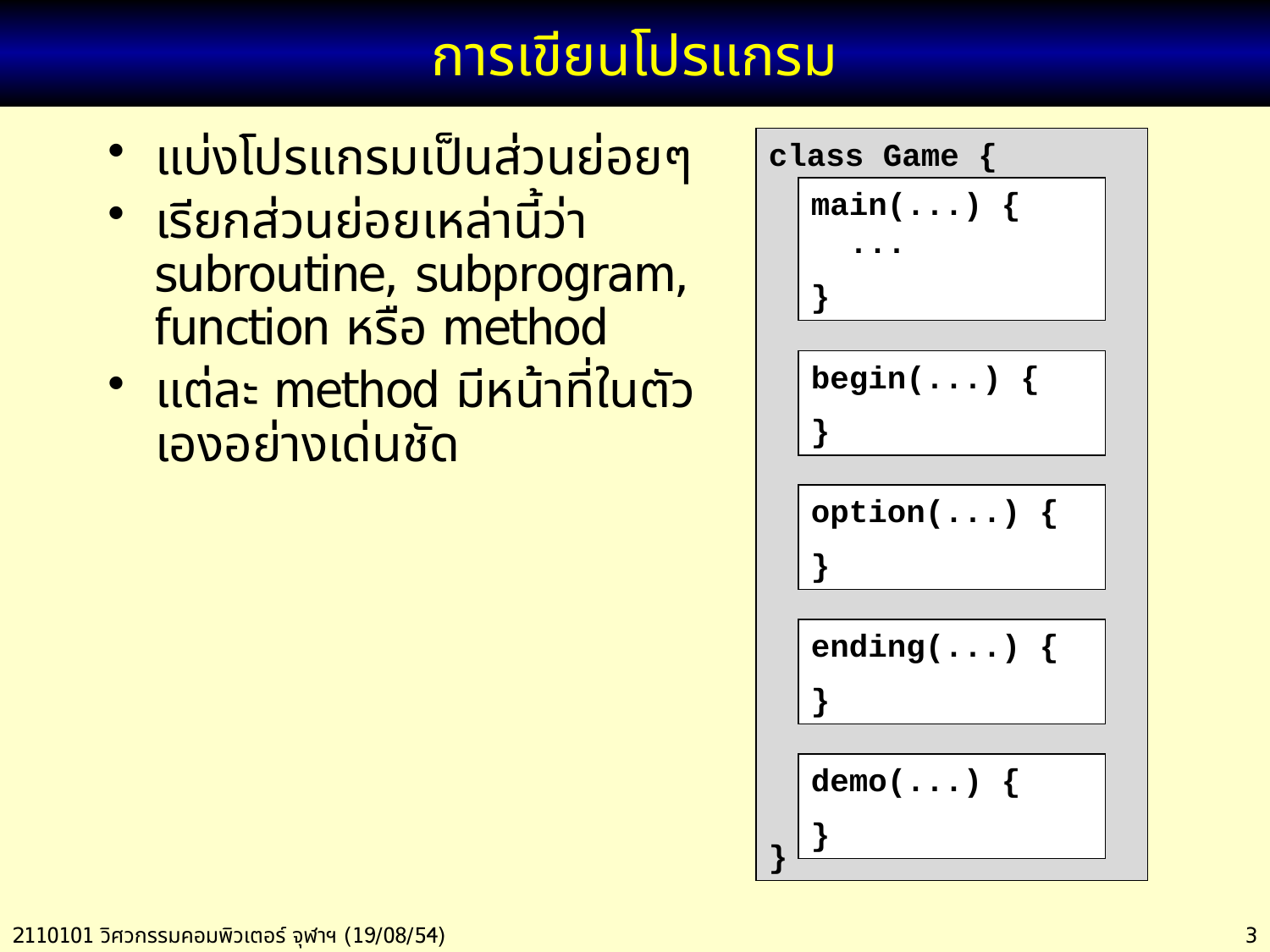

# การเขียนโปรแกรม
แบ่งโปรแกรมเป็นส่วนย่อยๆ
เรียกส่วนย่อยเหล่านี้ว่า
subroutine, subprogram, function หรือ method
แต่ละ method มีหน้าที่ในตัวเองอย่างเด่นชัด
class Game {

}
main(...) {
  ...
}
begin(...) {
}
option(...) {
}
ending(...) {
}
demo(...) {
}